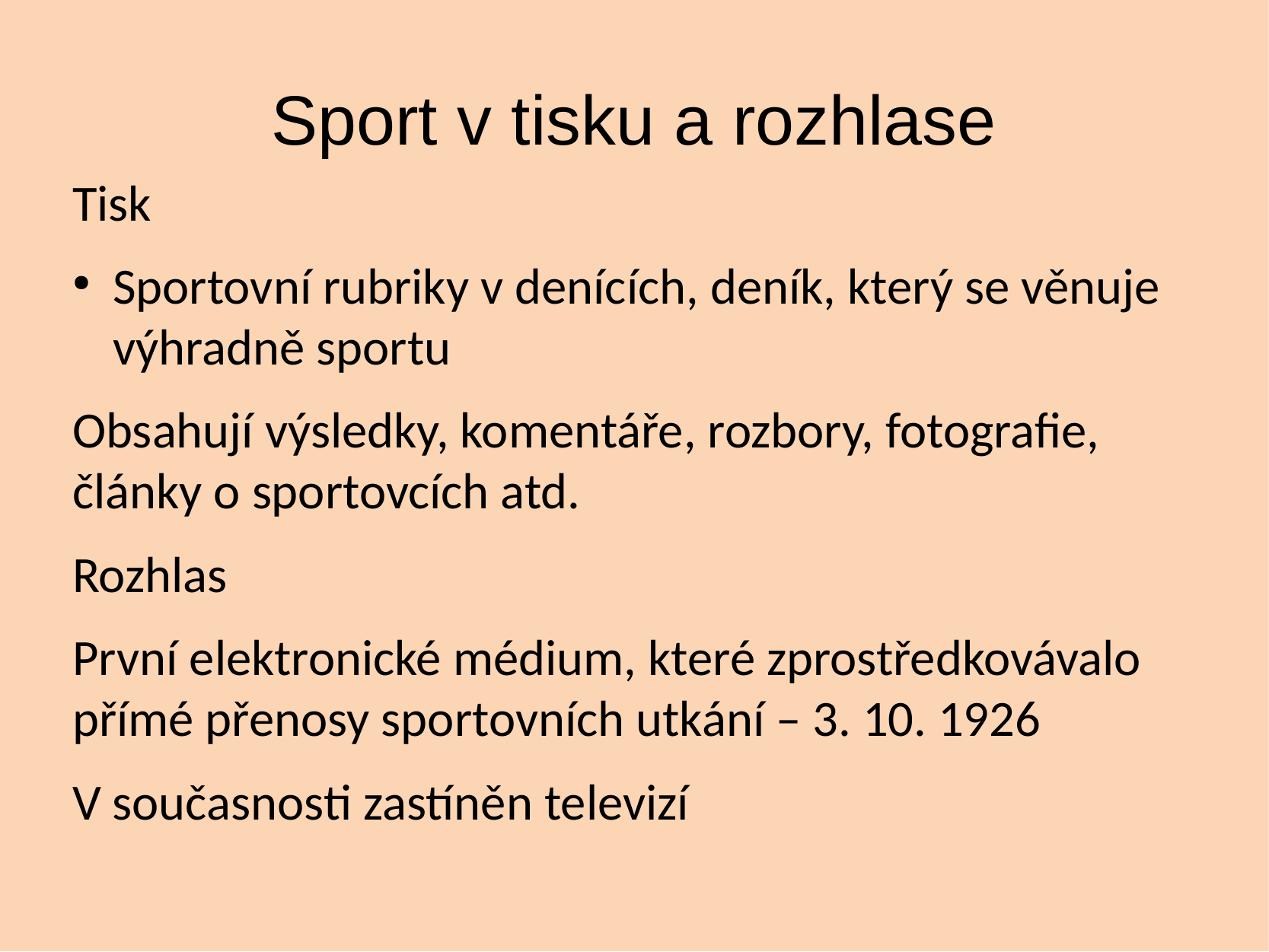

# Sport v tisku a rozhlase
Tisk
Sportovní rubriky v denících, deník, který se věnuje výhradně sportu
Obsahují výsledky, komentáře, rozbory, fotografie, články o sportovcích atd.
Rozhlas
První elektronické médium, které zprostředkovávalo přímé přenosy sportovních utkání – 3. 10. 1926
V současnosti zastíněn televizí